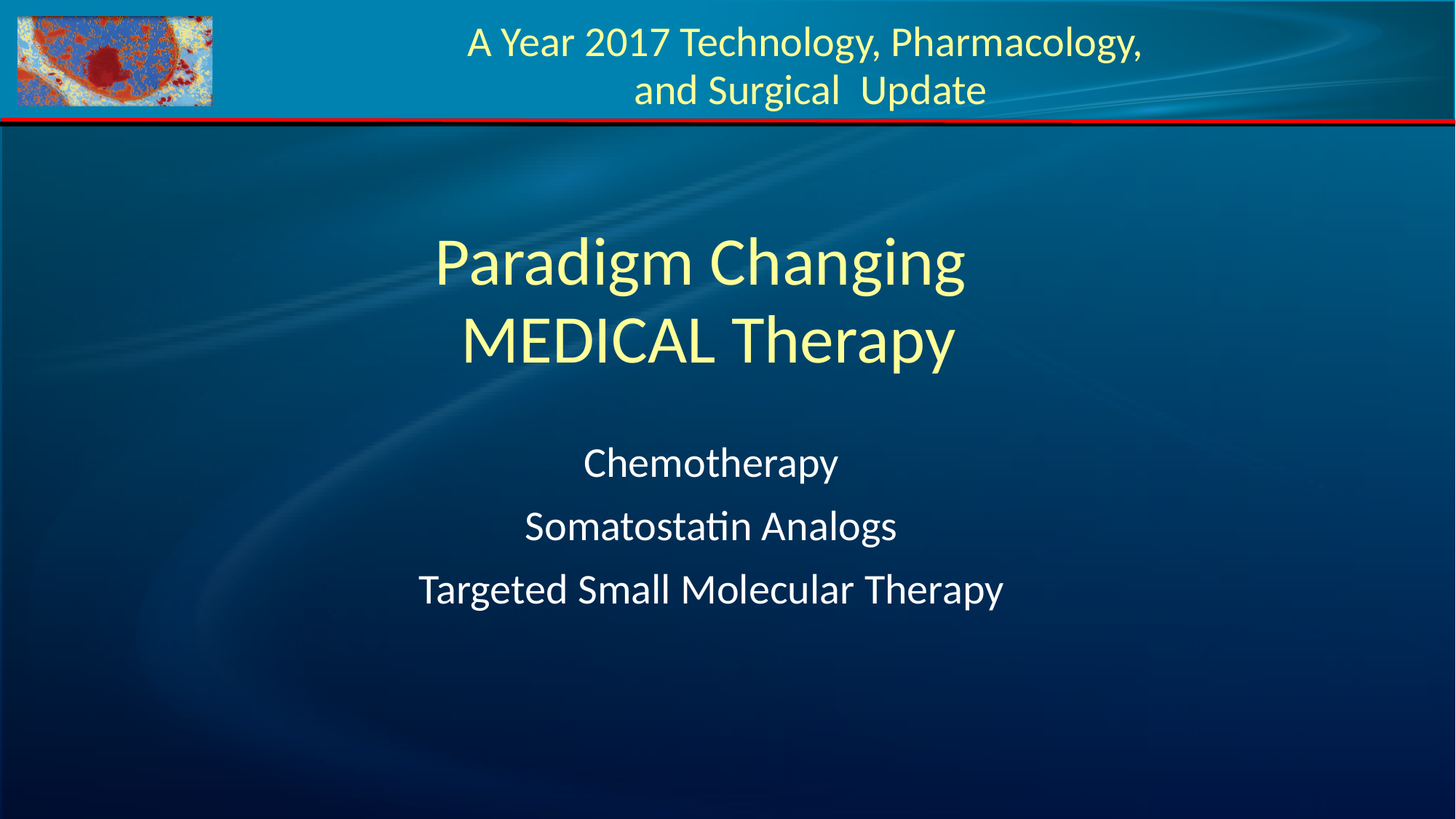

A Year 2017 Technology, Pharmacology,
and Surgical  Update
# Paradigm Changing MEDICAL Therapy
Chemotherapy
Somatostatin Analogs
Targeted Small Molecular Therapy